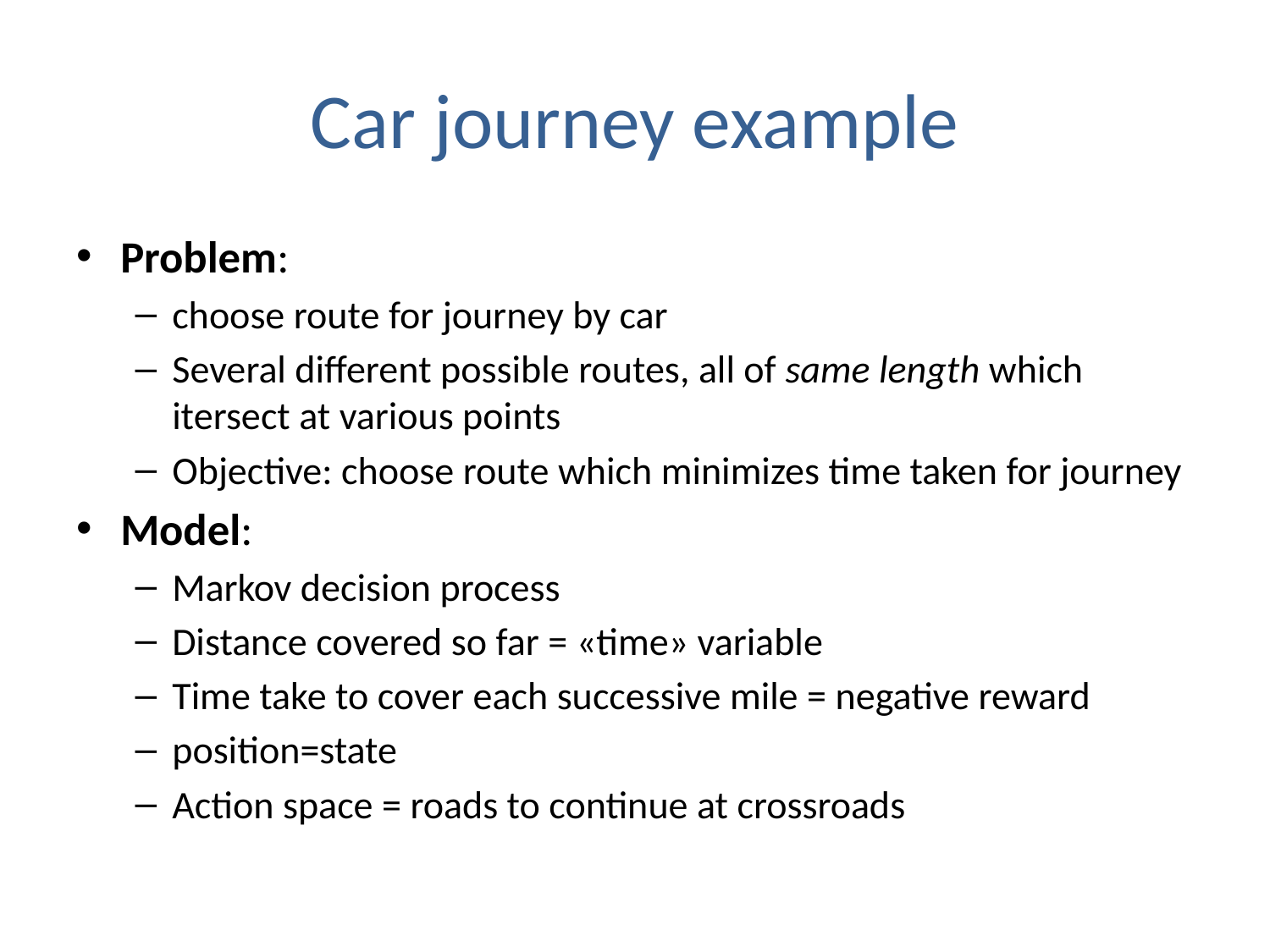

# Car journey example
Problem:
choose route for journey by car
Several different possible routes, all of same length which itersect at various points
Objective: choose route which minimizes time taken for journey
Model:
Markov decision process
Distance covered so far = «time» variable
Time take to cover each successive mile = negative reward
position=state
Action space = roads to continue at crossroads